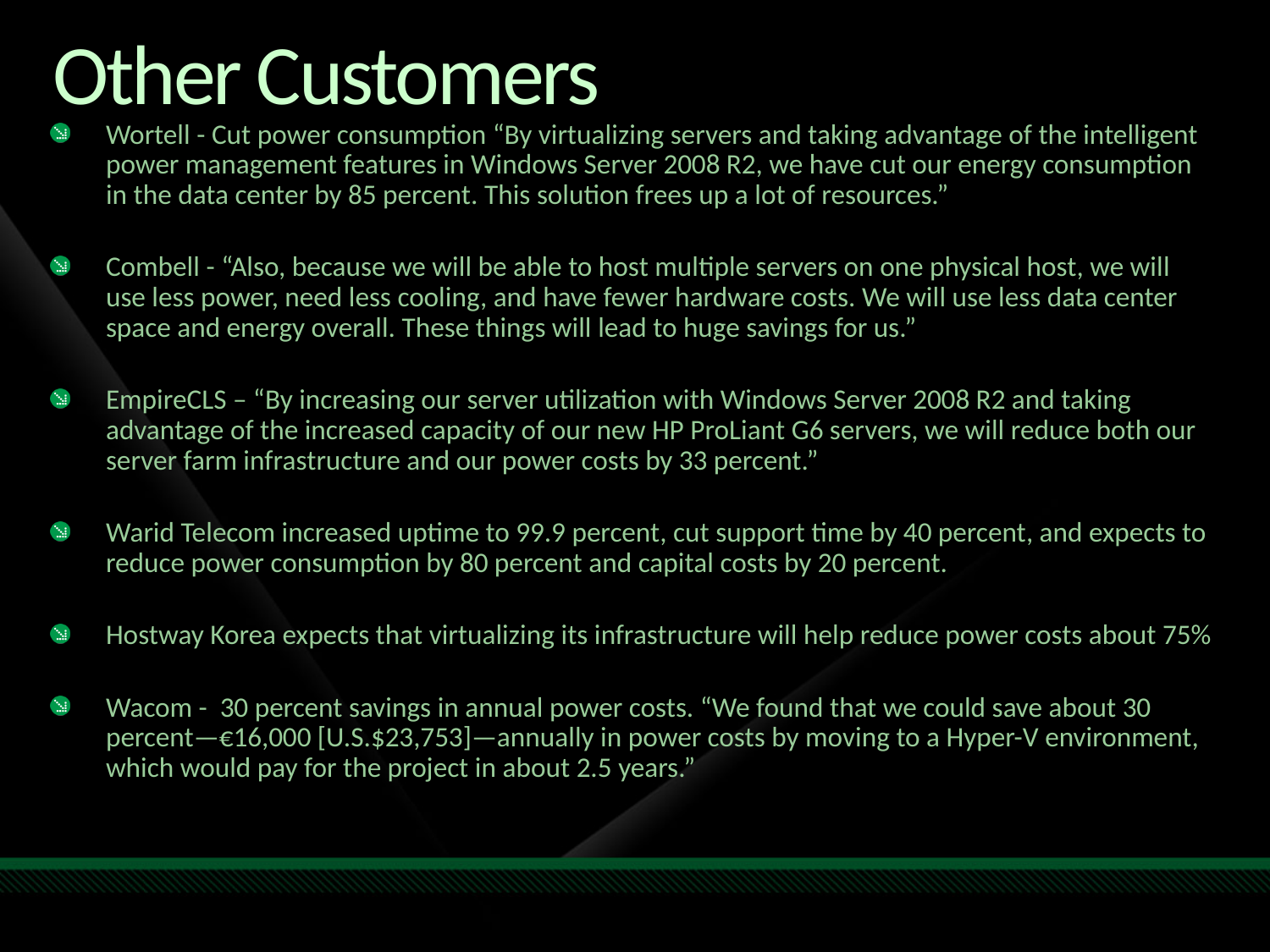

# Other Customers
Wortell - Cut power consumption “By virtualizing servers and taking advantage of the intelligent power management features in Windows Server 2008 R2, we have cut our energy consumption in the data center by 85 percent. This solution frees up a lot of resources.”

Combell - “Also, because we will be able to host multiple servers on one physical host, we will use less power, need less cooling, and have fewer hardware costs. We will use less data center space and energy overall. These things will lead to huge savings for us.”

EmpireCLS – “By increasing our server utilization with Windows Server 2008 R2 and taking advantage of the increased capacity of our new HP ProLiant G6 servers, we will reduce both our server farm infrastructure and our power costs by 33 percent.”

Warid Telecom increased uptime to 99.9 percent, cut support time by 40 percent, and expects to reduce power consumption by 80 percent and capital costs by 20 percent.

Hostway Korea expects that virtualizing its infrastructure will help reduce power costs about 75%

Wacom -  30 percent savings in annual power costs. “We found that we could save about 30 percent—€16,000 [U.S.$23,753]—annually in power costs by moving to a Hyper-V environment, which would pay for the project in about 2.5 years.”